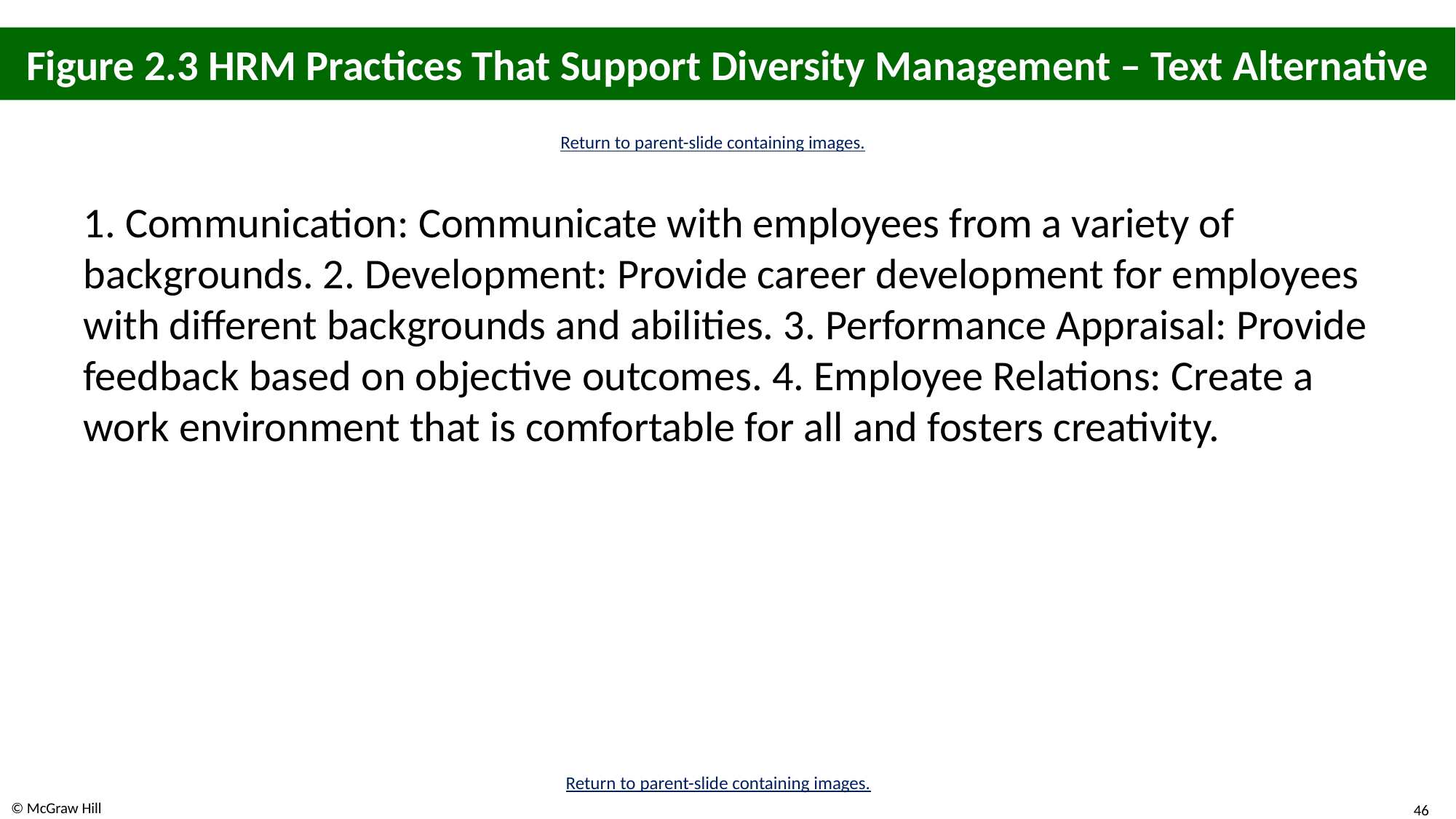

# Figure 2.3 H R M Practices That Support Diversity Management – Text Alternative
Return to parent-slide containing images.
1. Communication: Communicate with employees from a variety of backgrounds. 2. Development: Provide career development for employees with different backgrounds and abilities. 3. Performance Appraisal: Provide feedback based on objective outcomes. 4. Employee Relations: Create a work environment that is comfortable for all and fosters creativity.
Return to parent-slide containing images.